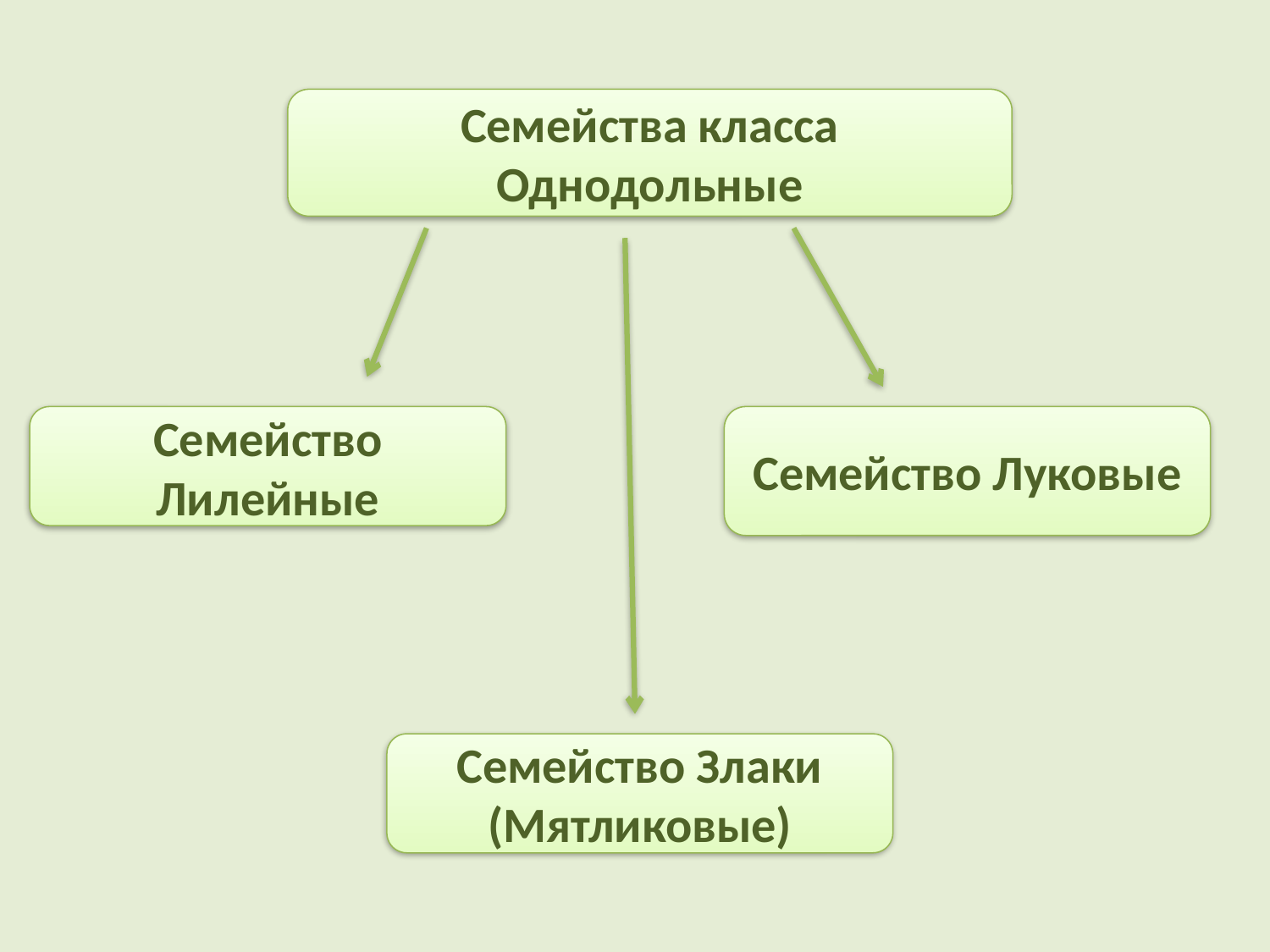

Семейства класса Однодольные
Семейство Лилейные
Семейство Луковые
Семейство Злаки (Мятликовые)